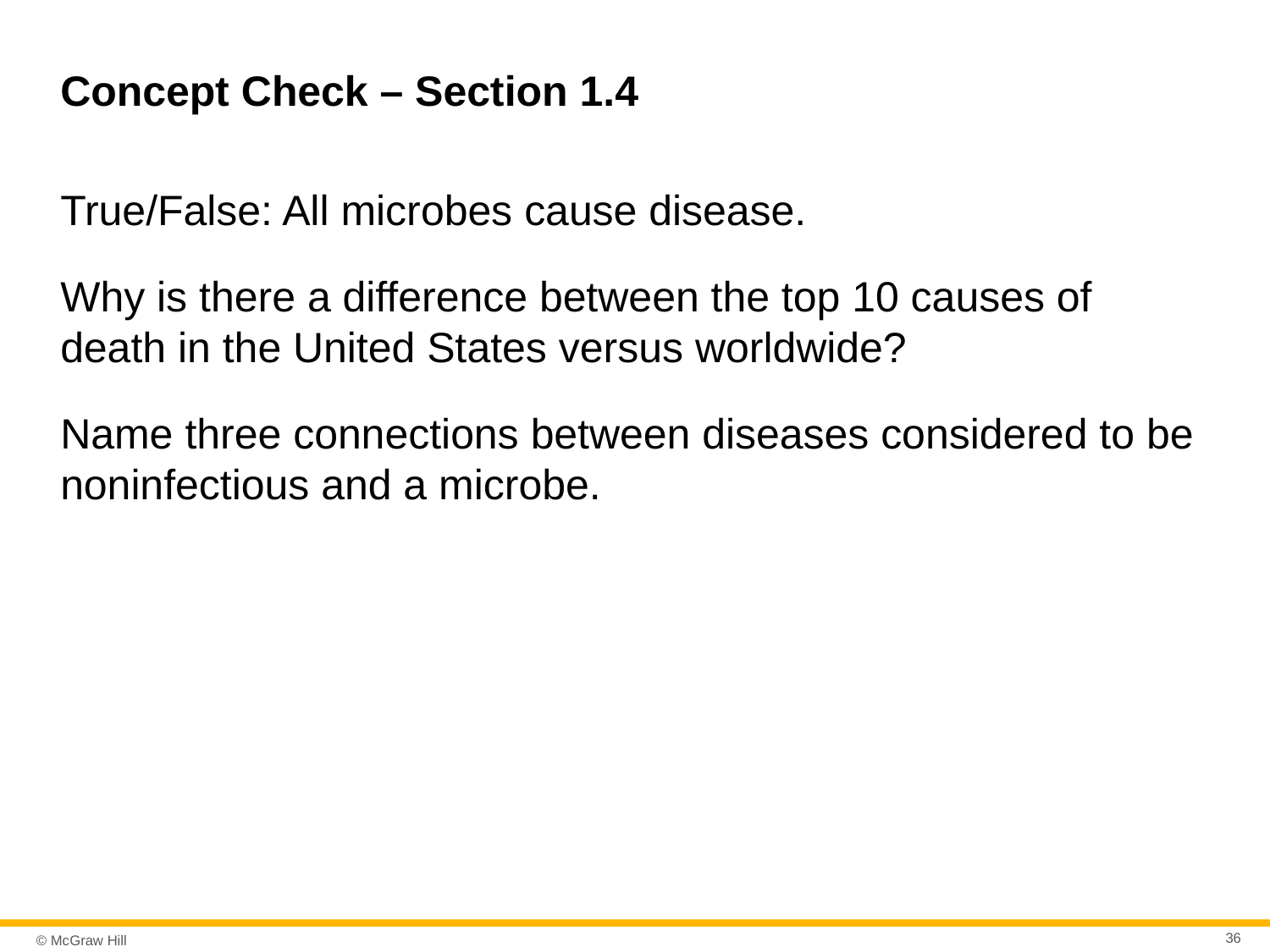

# Concept Check – Section 1.4
True/False: All microbes cause disease.
Why is there a difference between the top 10 causes of death in the United States versus worldwide?
Name three connections between diseases considered to be noninfectious and a microbe.